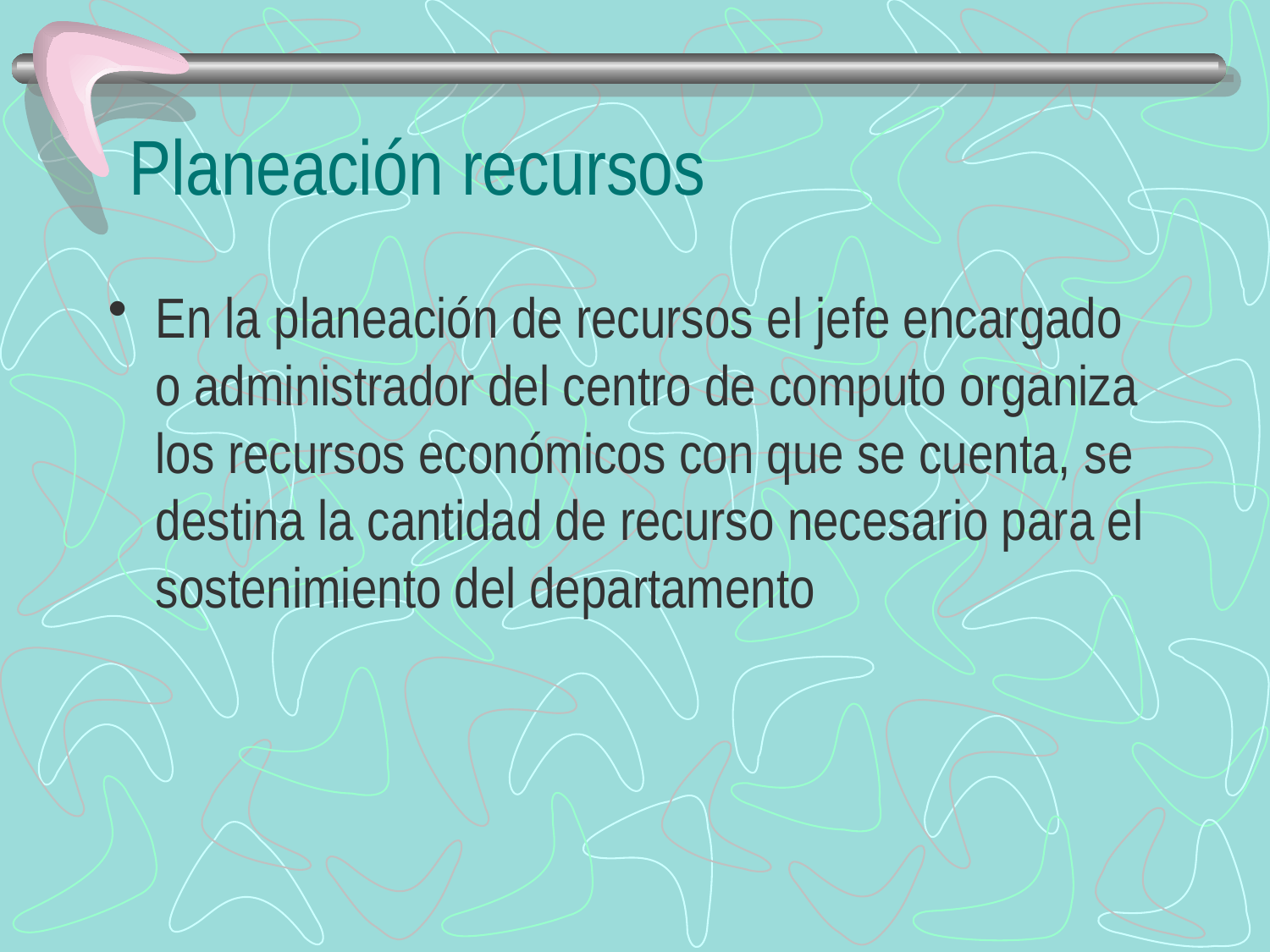

# Planeación recursos
En la planeación de recursos el jefe encargado o administrador del centro de computo organiza  los recursos económicos con que se cuenta, se destina la cantidad de recurso necesario para el sostenimiento del departamento